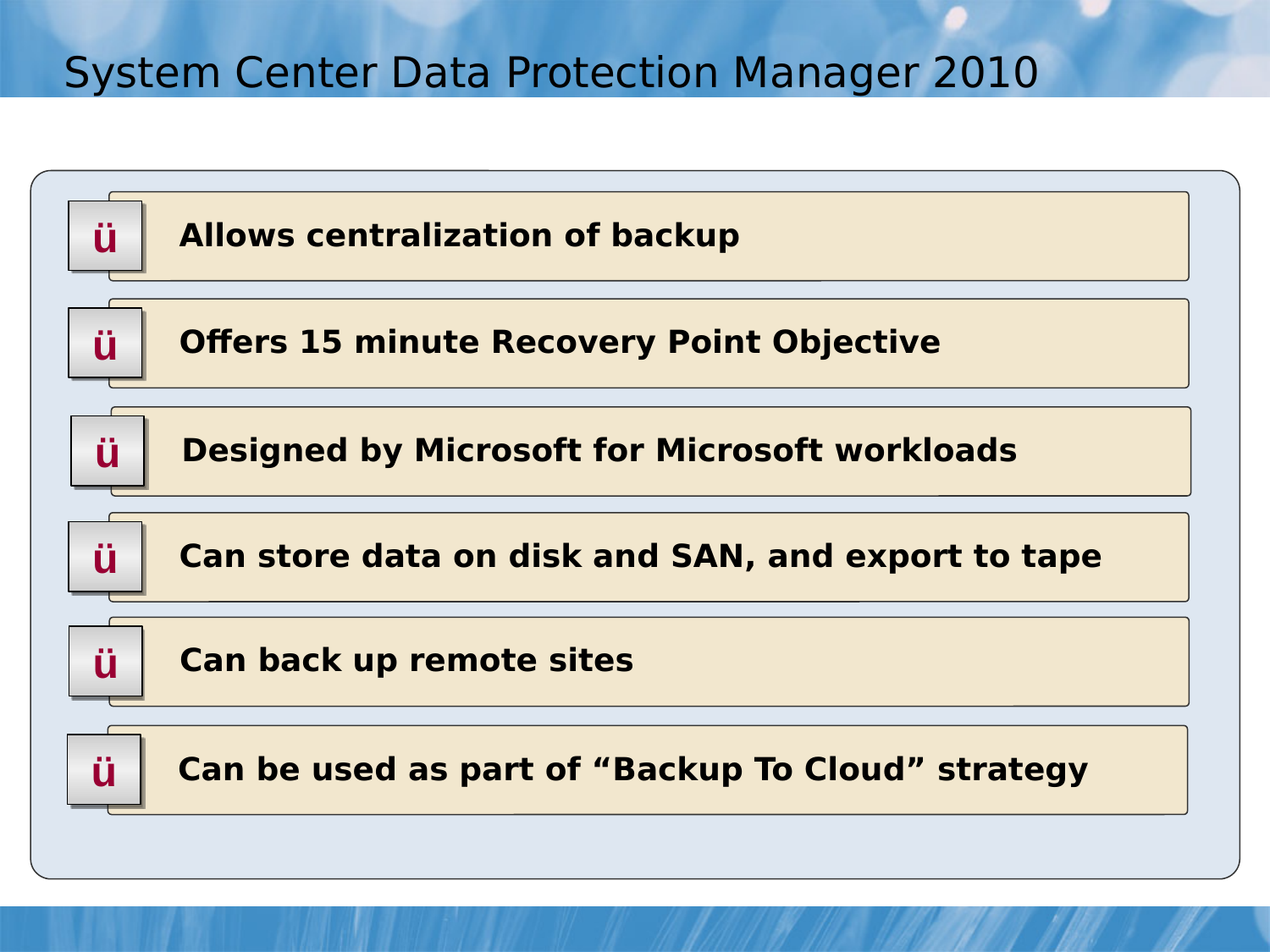

# System Center Data Protection Manager 2010

	   Allows centralization of backup
ü
	   Offers 15 minute Recovery Point Objective
ü
	   Designed by Microsoft for Microsoft workloads
ü
	   Can store data on disk and SAN, and export to tape
ü
	   Can back up remote sites
ü
	   Can be used as part of “Backup To Cloud” strategy
ü